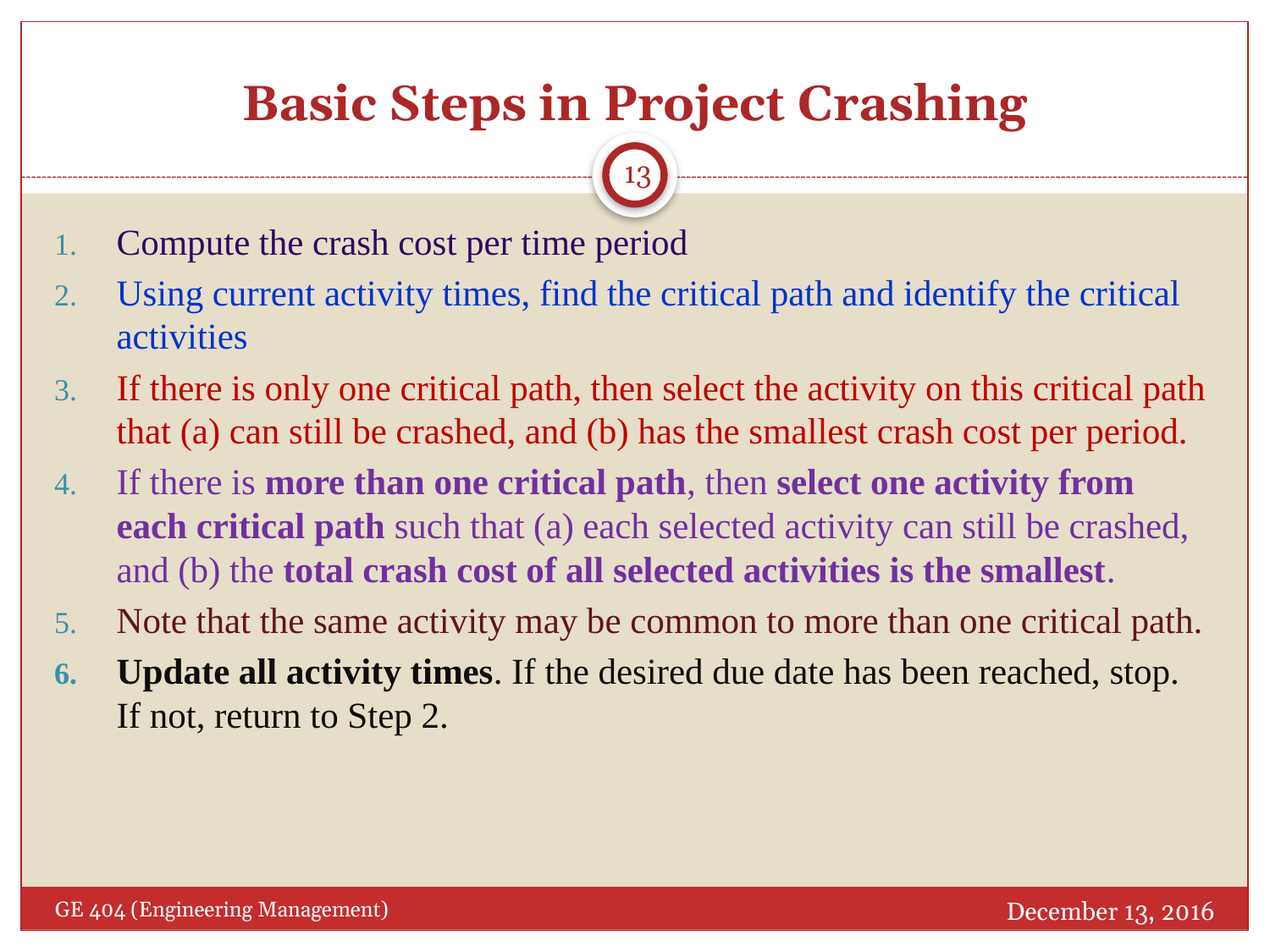

# Basic Steps in Project Crashing
13
Compute the crash cost per time period
Using current activity times, find the critical path and identify the critical activities
If there is only one critical path, then select the activity on this critical path that (a) can still be crashed, and (b) has the smallest crash cost per period.
If there is more than one critical path, then select one activity from each critical path such that (a) each selected activity can still be crashed, and (b) the total crash cost of all selected activities is the smallest.
Note that the same activity may be common to more than one critical path.
Update all activity times. If the desired due date has been reached, stop. If not, return to Step 2.

December 13, 2016
GE 404 (Engineering Management)